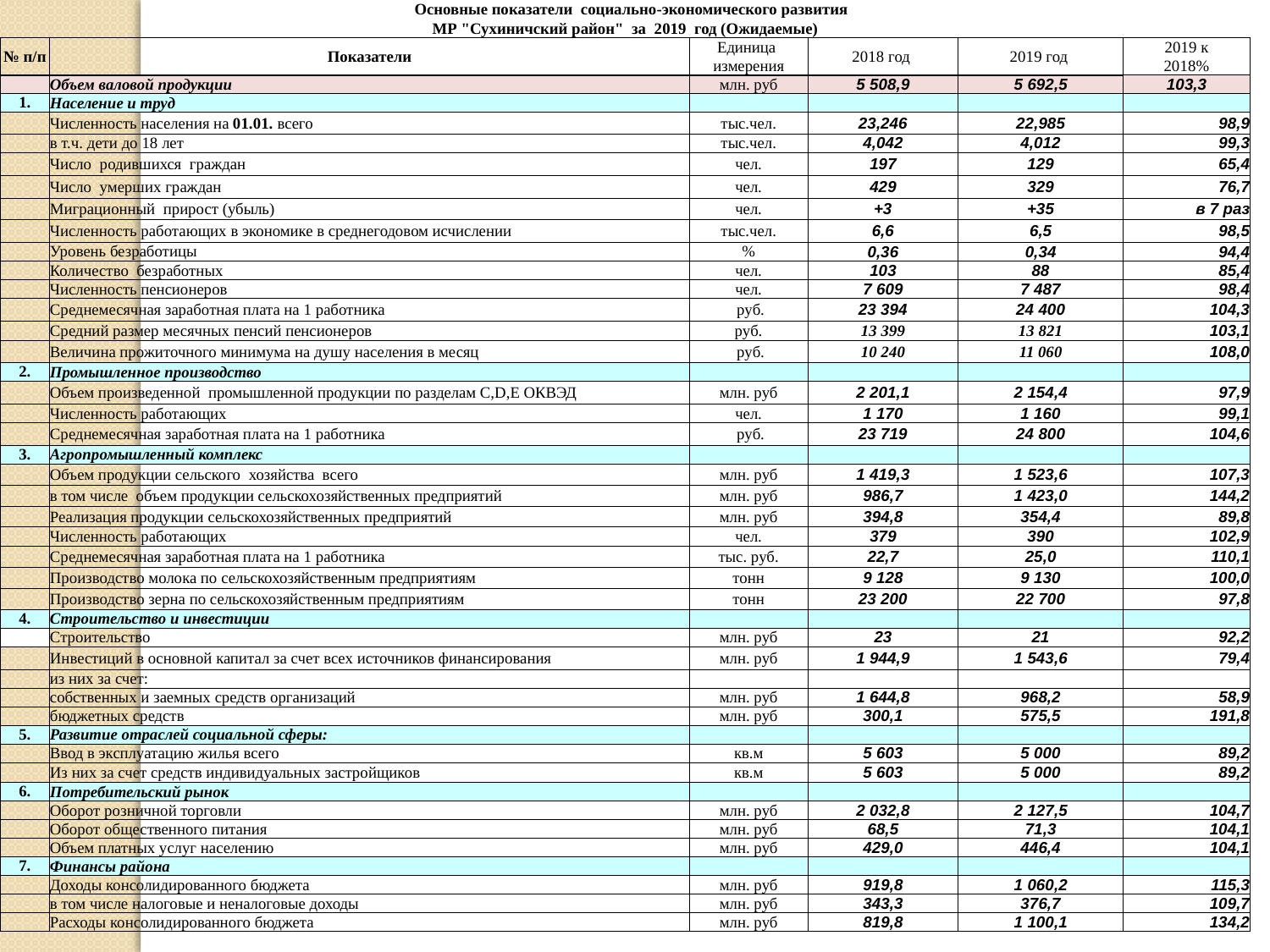

| Основные показатели социально-экономического развития |  |  |  |  |  |
| --- | --- | --- | --- | --- | --- |
| МР "Сухиничский район" за 2019 год (Ожидаемые) |  |  |  |  |  |
| № п/п | Показатели | Единица | 2018 год | 2019 год | 2019 к |
|  |  | измерения |  |  | 2018% |
|  | Объем валовой продукции | млн. руб | 5 508,9 | 5 692,5 | 103,3 |
| 1. | Население и труд |  |  |  |  |
|  | Численность населения на 01.01. всего | тыс.чел. | 23,246 | 22,985 | 98,9 |
|  | в т.ч. дети до 18 лет | тыс.чел. | 4,042 | 4,012 | 99,3 |
|  | Число родившихся граждан | чел. | 197 | 129 | 65,4 |
|  | Число умерших граждан | чел. | 429 | 329 | 76,7 |
|  | Миграционный прирост (убыль) | чел. | +3 | +35 | в 7 раз |
|  | Численность работающих в экономике в среднегодовом исчислении | тыс.чел. | 6,6 | 6,5 | 98,5 |
|  | Уровень безработицы | % | 0,36 | 0,34 | 94,4 |
|  | Количество безработных | чел. | 103 | 88 | 85,4 |
|  | Численность пенсионеров | чел. | 7 609 | 7 487 | 98,4 |
|  | Среднемесячная заработная плата на 1 работника | руб. | 23 394 | 24 400 | 104,3 |
|  | Средний размер месячных пенсий пенсионеров | руб. | 13 399 | 13 821 | 103,1 |
|  | Величина прожиточного минимума на душу населения в месяц | руб. | 10 240 | 11 060 | 108,0 |
| 2. | Промышленное производство |  |  |  |  |
|  | Объем произведенной промышленной продукции по разделам С,D,Е ОКВЭД | млн. руб | 2 201,1 | 2 154,4 | 97,9 |
|  | Численность работающих | чел. | 1 170 | 1 160 | 99,1 |
|  | Среднемесячная заработная плата на 1 работника | руб. | 23 719 | 24 800 | 104,6 |
| 3. | Агропромышленный комплекс |  |  |  |  |
|  | Объем продукции сельского хозяйства всего | млн. руб | 1 419,3 | 1 523,6 | 107,3 |
|  | в том числе объем продукции сельскохозяйственных предприятий | млн. руб | 986,7 | 1 423,0 | 144,2 |
|  | Реализация продукции сельскохозяйственных предприятий | млн. руб | 394,8 | 354,4 | 89,8 |
|  | Численность работающих | чел. | 379 | 390 | 102,9 |
|  | Среднемесячная заработная плата на 1 работника | тыс. руб. | 22,7 | 25,0 | 110,1 |
|  | Производство молока по сельскохозяйственным предприятиям | тонн | 9 128 | 9 130 | 100,0 |
|  | Производство зерна по сельскохозяйственным предприятиям | тонн | 23 200 | 22 700 | 97,8 |
| 4. | Строительство и инвестиции |  |  |  |  |
|  | Строительство | млн. руб | 23 | 21 | 92,2 |
|  | Инвестиций в основной капитал за счет всех источников финансирования | млн. руб | 1 944,9 | 1 543,6 | 79,4 |
|  | из них за счет: |  |  |  |  |
|  | собственных и заемных средств организаций | млн. руб | 1 644,8 | 968,2 | 58,9 |
|  | бюджетных средств | млн. руб | 300,1 | 575,5 | 191,8 |
| 5. | Развитие отраслей социальной сферы: |  |  |  |  |
|  | Ввод в эксплуатацию жилья всего | кв.м | 5 603 | 5 000 | 89,2 |
|  | Из них за счет средств индивидуальных застройщиков | кв.м | 5 603 | 5 000 | 89,2 |
| 6. | Потребительский рынок |  |  |  |  |
|  | Оборот розничной торговли | млн. руб | 2 032,8 | 2 127,5 | 104,7 |
|  | Оборот общественного питания | млн. руб | 68,5 | 71,3 | 104,1 |
|  | Объем платных услуг населению | млн. руб | 429,0 | 446,4 | 104,1 |
| 7. | Финансы района |  |  |  |  |
|  | Доходы консолидированного бюджета | млн. руб | 919,8 | 1 060,2 | 115,3 |
|  | в том числе налоговые и неналоговые доходы | млн. руб | 343,3 | 376,7 | 109,7 |
|  | Расходы консолидированного бюджета | млн. руб | 819,8 | 1 100,1 | 134,2 |